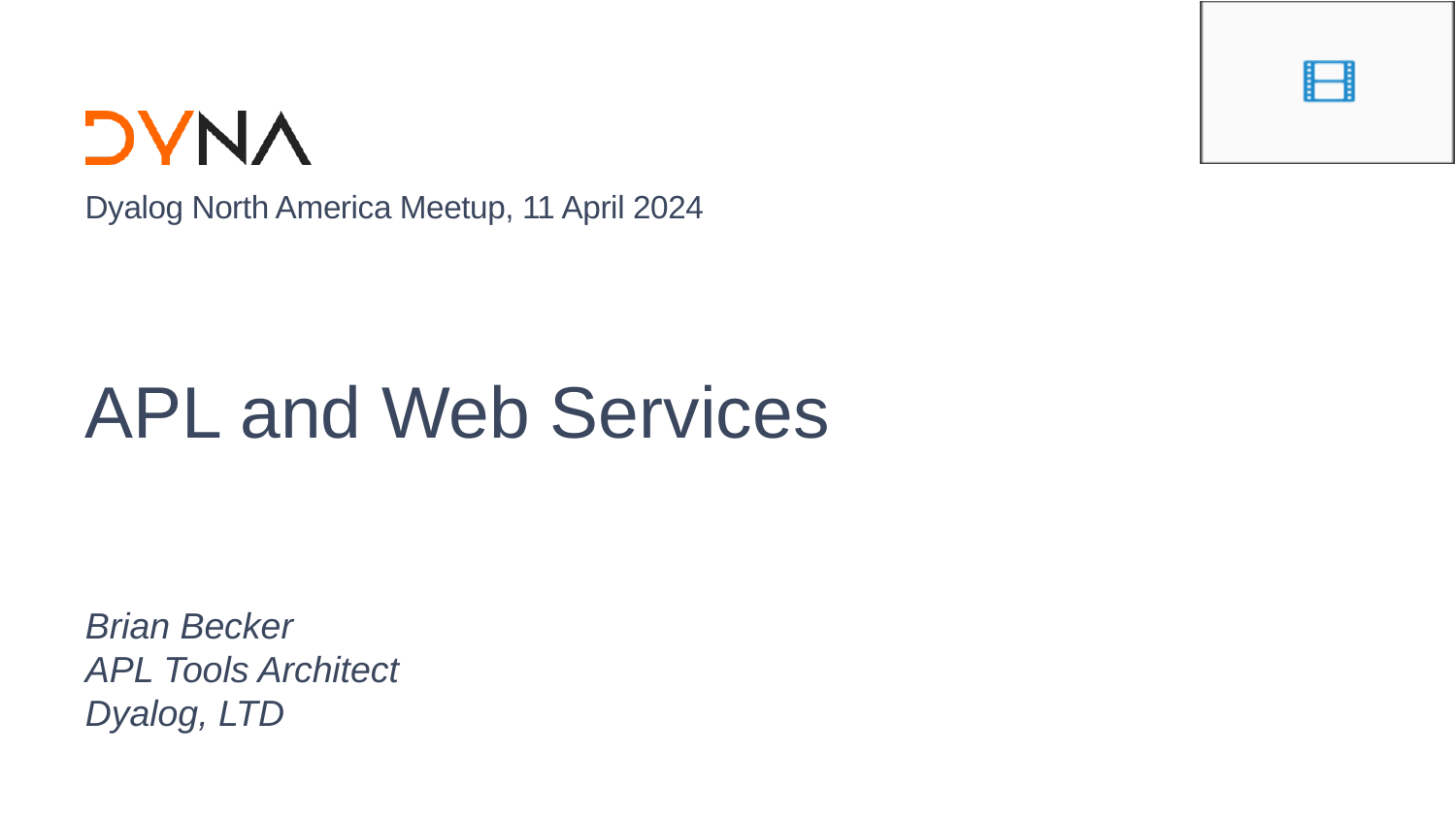

# APL and Web Services
Brian Becker
APL Tools Architect
Dyalog, LTD